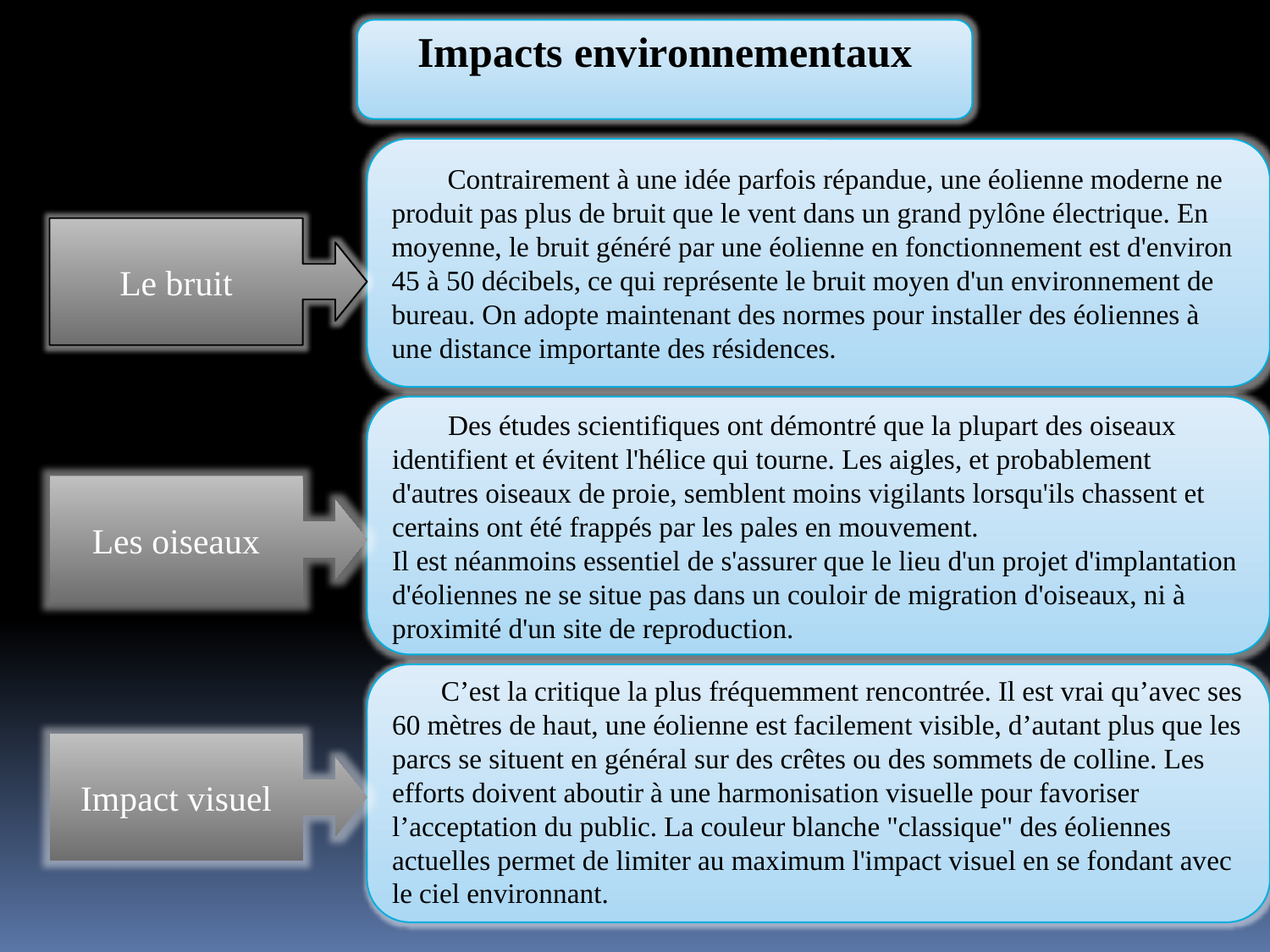

Impacts environnementaux

        Contrairement à une idée parfois répandue, une éolienne moderne ne produit pas plus de bruit que le vent dans un grand pylône électrique. En moyenne, le bruit généré par une éolienne en fonctionnement est d'environ 45 à 50 décibels, ce qui représente le bruit moyen d'un environnement de bureau. On adopte maintenant des normes pour installer des éoliennes à une distance importante des résidences.
Le bruit
        Des études scientifiques ont démontré que la plupart des oiseaux identifient et évitent l'hélice qui tourne. Les aigles, et probablement d'autres oiseaux de proie, semblent moins vigilants lorsqu'ils chassent et certains ont été frappés par les pales en mouvement.
Il est néanmoins essentiel de s'assurer que le lieu d'un projet d'implantation d'éoliennes ne se situe pas dans un couloir de migration d'oiseaux, ni à proximité d'un site de reproduction.
Les oiseaux

       C’est la critique la plus fréquemment rencontrée. Il est vrai qu’avec ses 60 mètres de haut, une éolienne est facilement visible, d’autant plus que les parcs se situent en général sur des crêtes ou des sommets de colline. Les efforts doivent aboutir à une harmonisation visuelle pour favoriser l’acceptation du public. La couleur blanche "classique" des éoliennes actuelles permet de limiter au maximum l'impact visuel en se fondant avec le ciel environnant.

Impact visuel